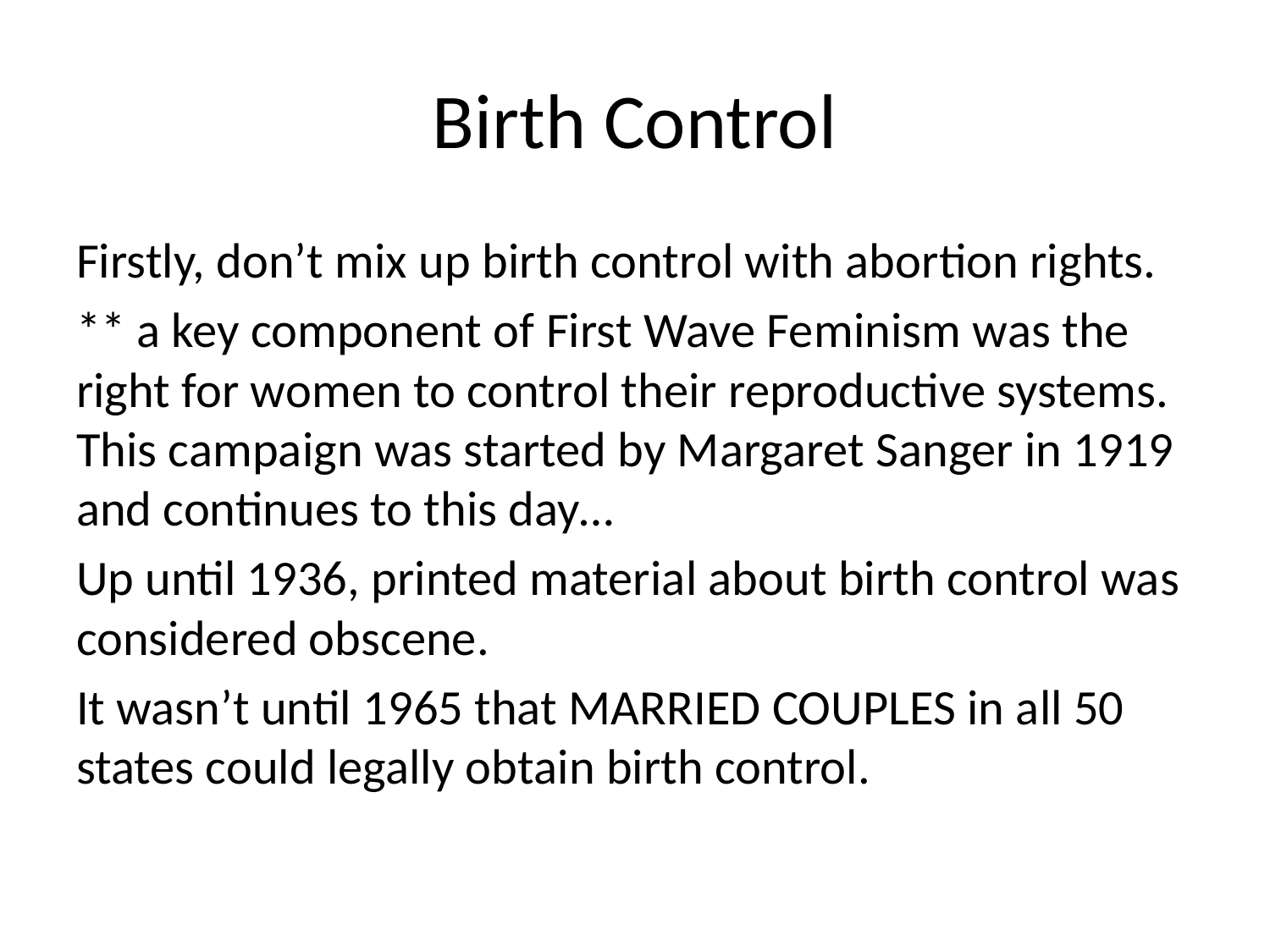

# Birth Control
Firstly, don’t mix up birth control with abortion rights.
** a key component of First Wave Feminism was the right for women to control their reproductive systems. This campaign was started by Margaret Sanger in 1919 and continues to this day…
Up until 1936, printed material about birth control was considered obscene.
It wasn’t until 1965 that MARRIED COUPLES in all 50 states could legally obtain birth control.